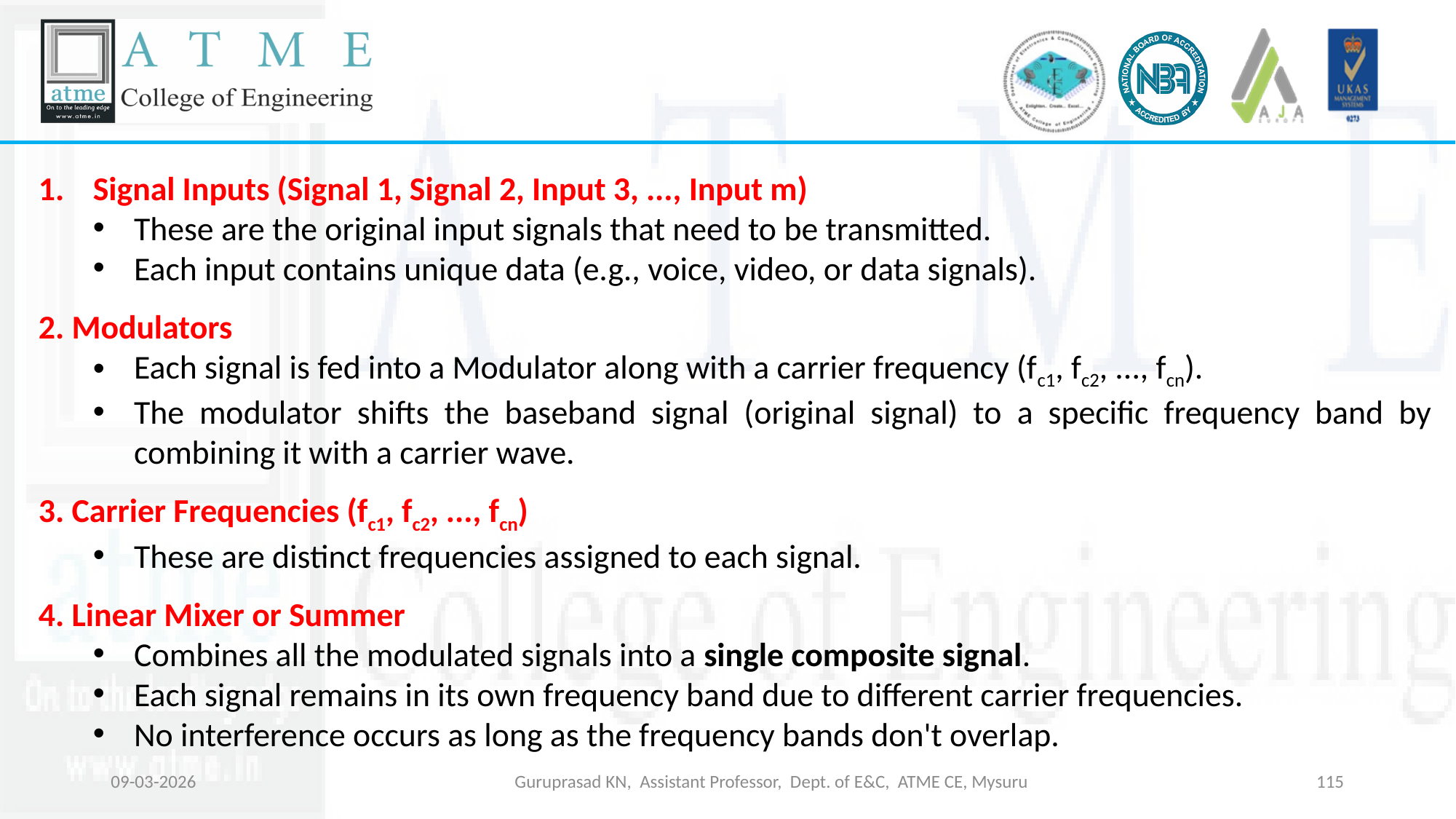

Signal Inputs (Signal 1, Signal 2, Input 3, ..., Input m)
These are the original input signals that need to be transmitted.
Each input contains unique data (e.g., voice, video, or data signals).

2. Modulators
Each signal is fed into a Modulator along with a carrier frequency (fc1, fc2, ..., fcn).
The modulator shifts the baseband signal (original signal) to a specific frequency band by combining it with a carrier wave.

3. Carrier Frequencies (fc1, fc2, ..., fcn)
These are distinct frequencies assigned to each signal.

4. Linear Mixer or Summer
Combines all the modulated signals into a single composite signal.
Each signal remains in its own frequency band due to different carrier frequencies.
No interference occurs as long as the frequency bands don't overlap.
09-03-2026
Guruprasad KN,  Assistant Professor,  Dept. of E&C,  ATME CE, Mysuru
115